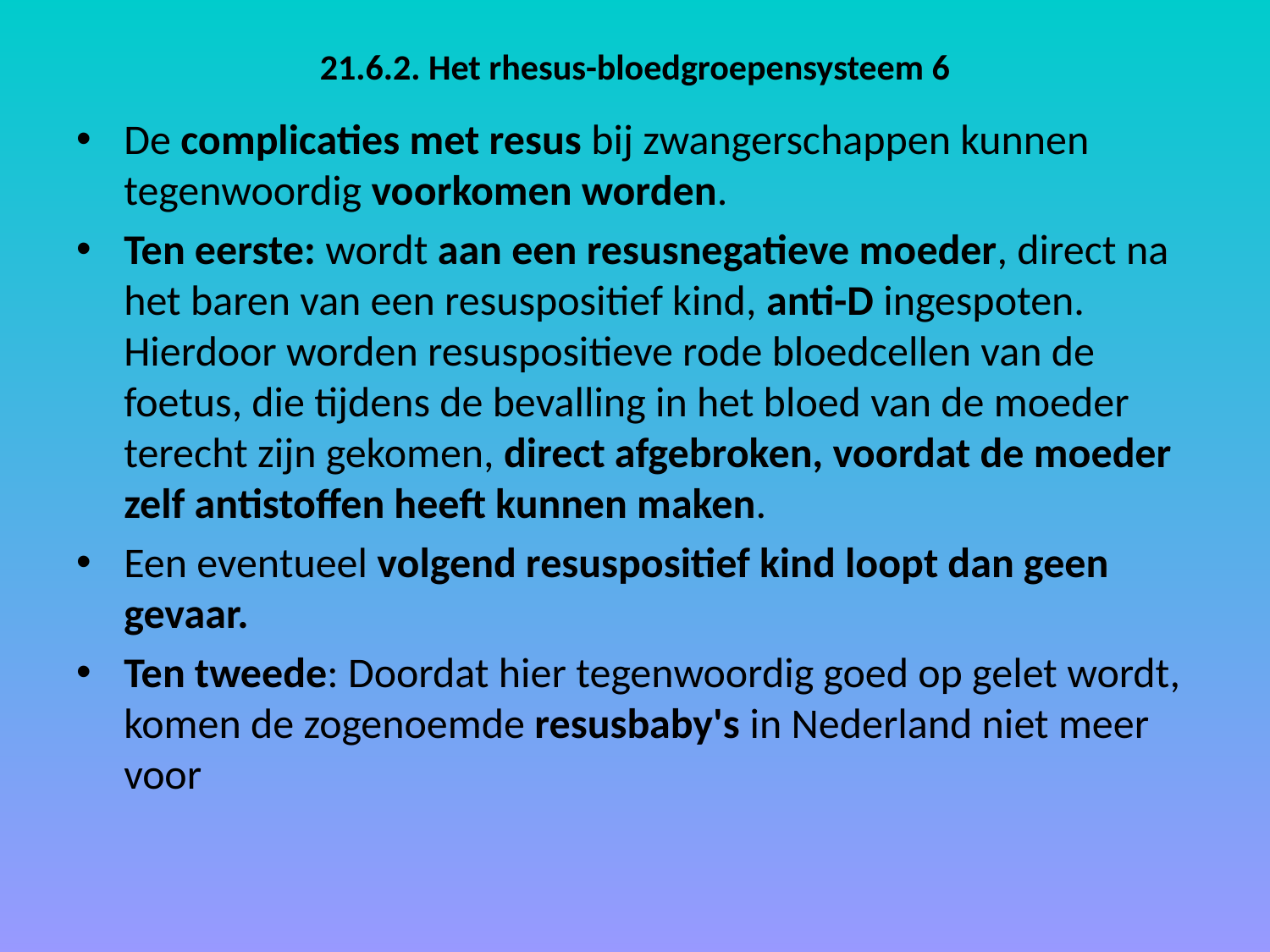

# 21.6.2. Het rhesus-bloedgroepensysteem 6
De complicaties met resus bij zwangerschappen kunnen tegenwoordig voorkomen worden.
Ten eerste: wordt aan een resusnegatieve moeder, direct na het baren van een resuspositief kind, anti-D ingespoten. Hierdoor worden resuspositieve rode bloedcellen van de foetus, die tijdens de bevalling in het bloed van de moeder terecht zijn gekomen, direct afgebroken, voordat de moeder zelf antistoffen heeft kunnen maken.
Een eventueel volgend resuspositief kind loopt dan geen gevaar.
Ten tweede: Doordat hier tegenwoordig goed op gelet wordt, komen de zogenoemde resusbaby's in Nederland niet meer voor